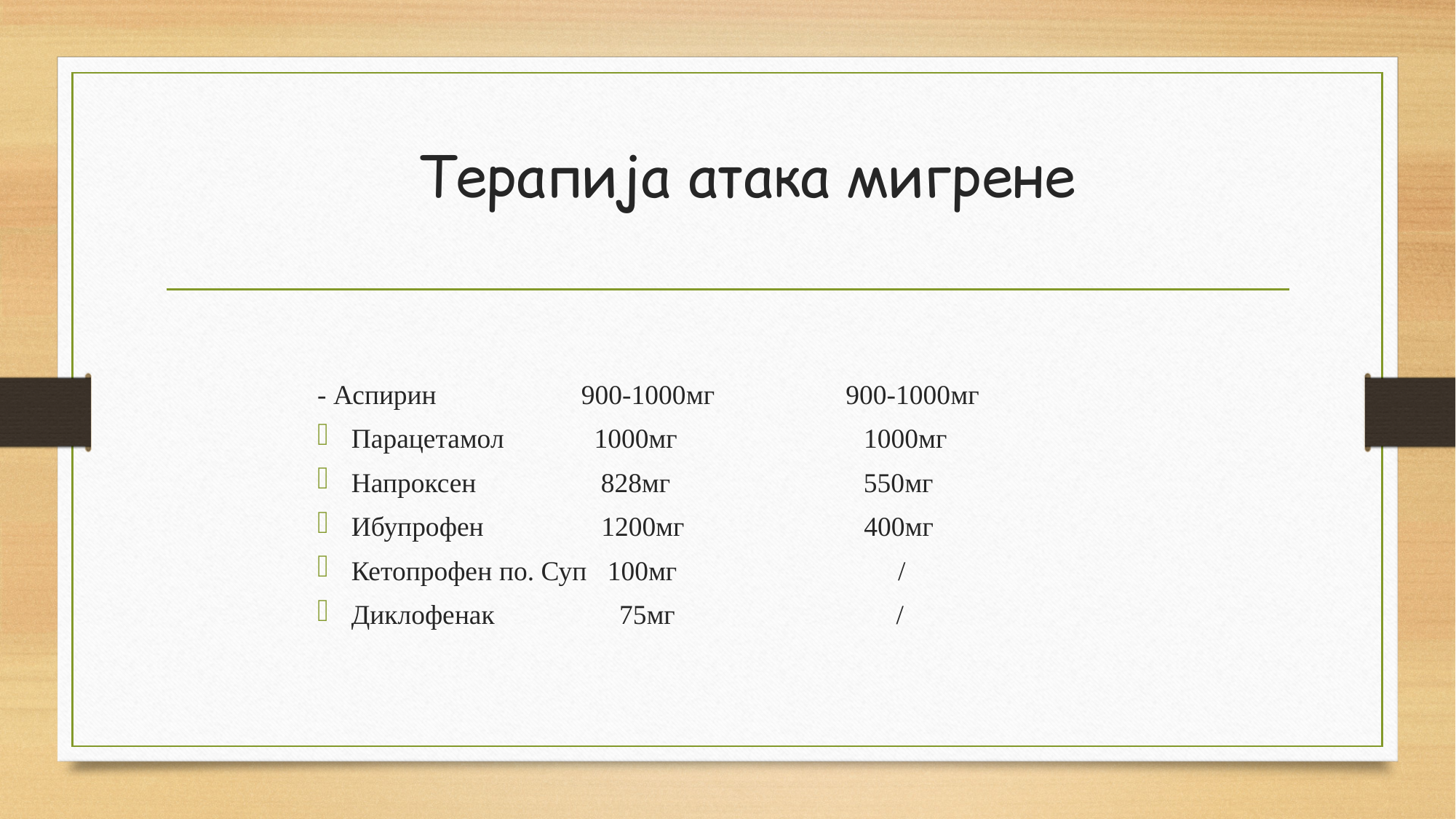

# Терапија атака мигрене
- Аспирин                     900-1000мг                   900-1000мг
Парацетамол             1000мг                           1000мг
Напроксен                  828мг                            550мг
Ибупрофен                 1200мг                          400мг
Кетопрофен по. Суп   100мг                                /
Диклофенак                  75мг                                /